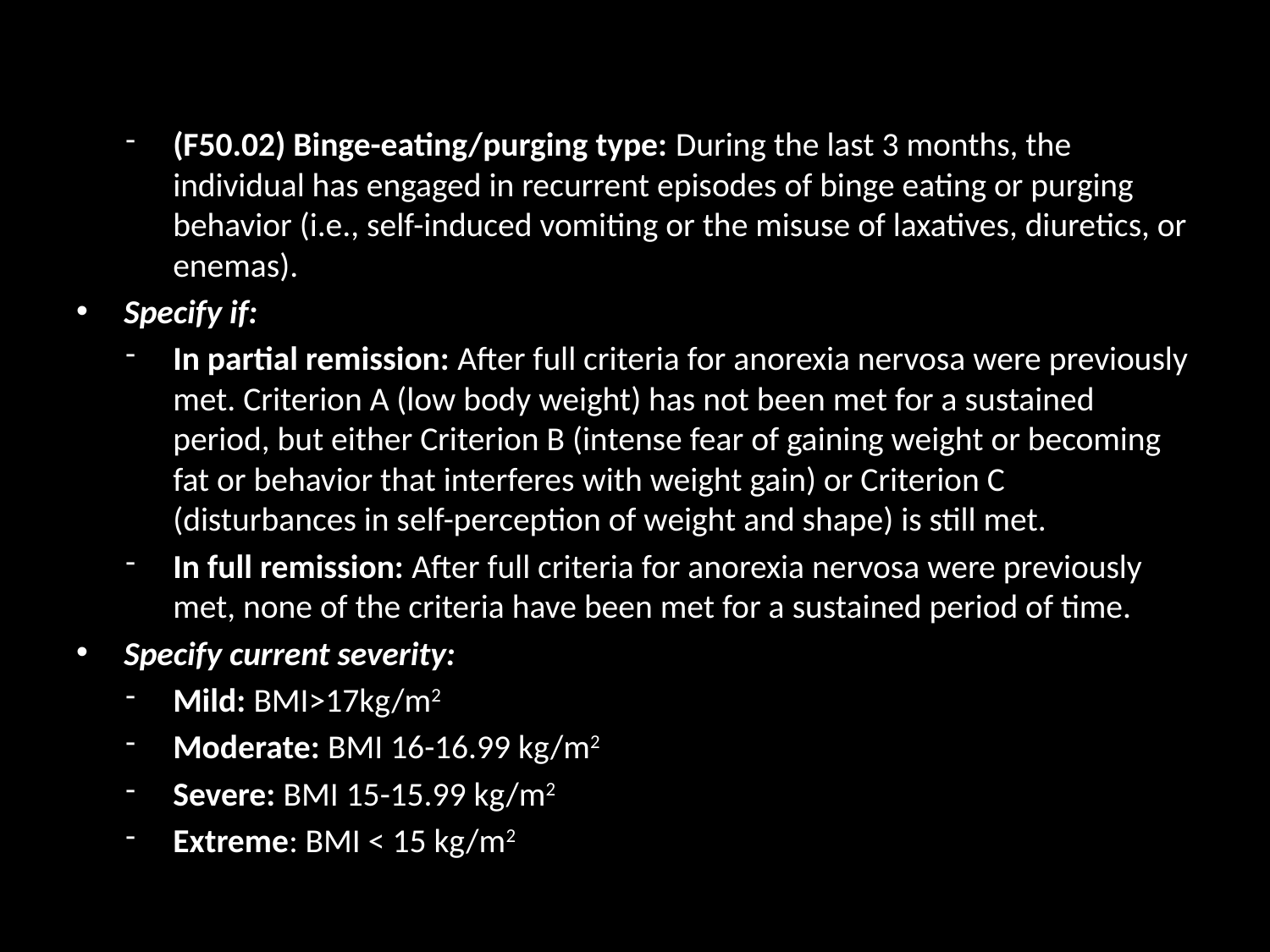

#
(F50.02) Binge-eating/purging type: During the last 3 months, the individual has engaged in recurrent episodes of binge eating or purging behavior (i.e., self-induced vomiting or the misuse of laxatives, diuretics, or enemas).
Specify if:
In partial remission: After full criteria for anorexia nervosa were previously met. Criterion A (low body weight) has not been met for a sustained period, but either Criterion B (intense fear of gaining weight or becoming fat or behavior that interferes with weight gain) or Criterion C (disturbances in self-perception of weight and shape) is still met.
In full remission: After full criteria for anorexia nervosa were previously met, none of the criteria have been met for a sustained period of time.
Specify current severity:
Mild: BMI>17kg/m2
Moderate: BMI 16-16.99 kg/m2
Severe: BMI 15-15.99 kg/m2
Extreme: BMI < 15 kg/m2